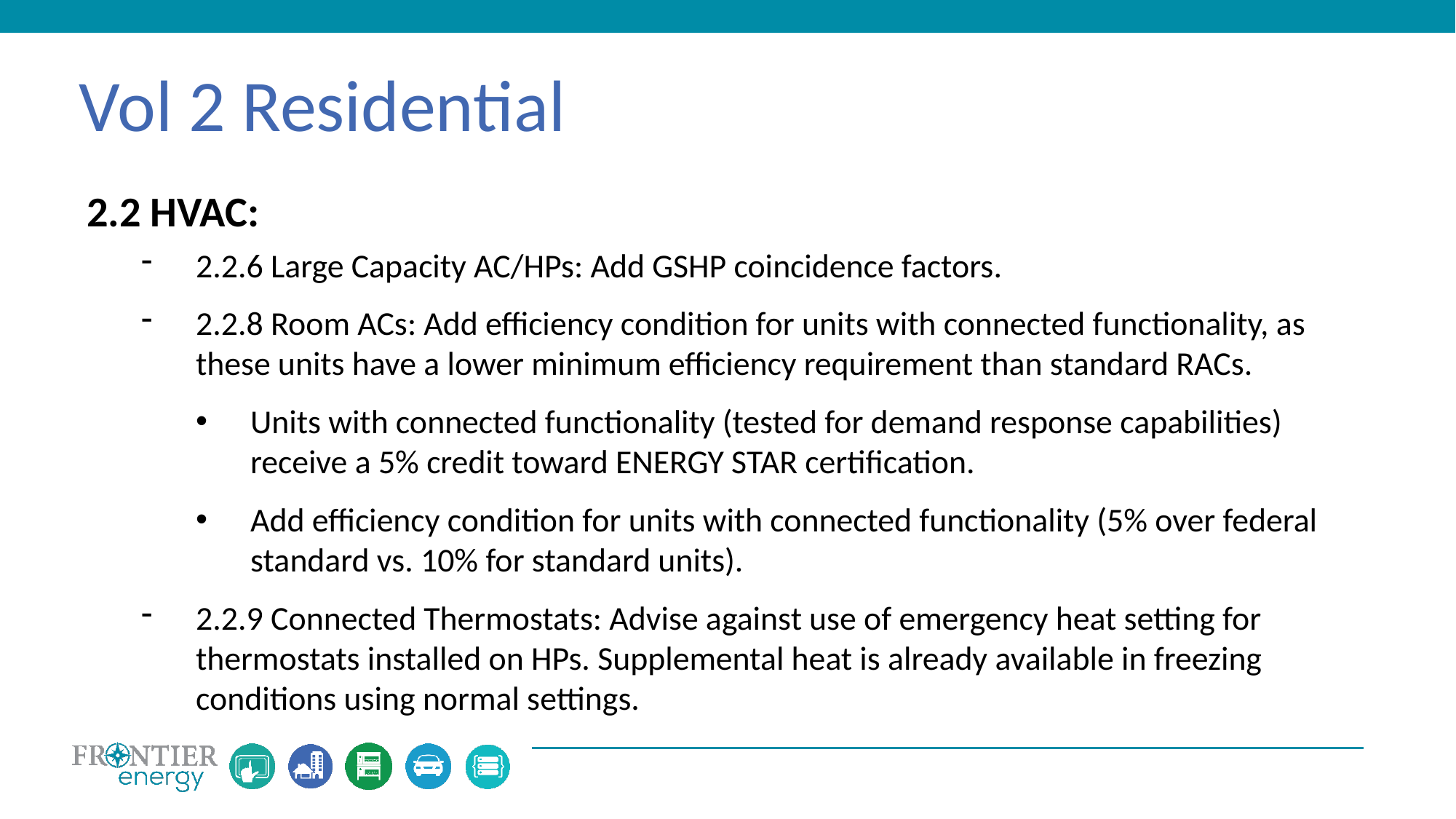

Vol 2 Residential
2.2 HVAC:
2.2.6 Large Capacity AC/HPs: Add GSHP coincidence factors.
2.2.8 Room ACs: Add efficiency condition for units with connected functionality, as these units have a lower minimum efficiency requirement than standard RACs.
Units with connected functionality (tested for demand response capabilities) receive a 5% credit toward ENERGY STAR certification.
Add efficiency condition for units with connected functionality (5% over federal standard vs. 10% for standard units).
2.2.9 Connected Thermostats: Advise against use of emergency heat setting for thermostats installed on HPs. Supplemental heat is already available in freezing conditions using normal settings.